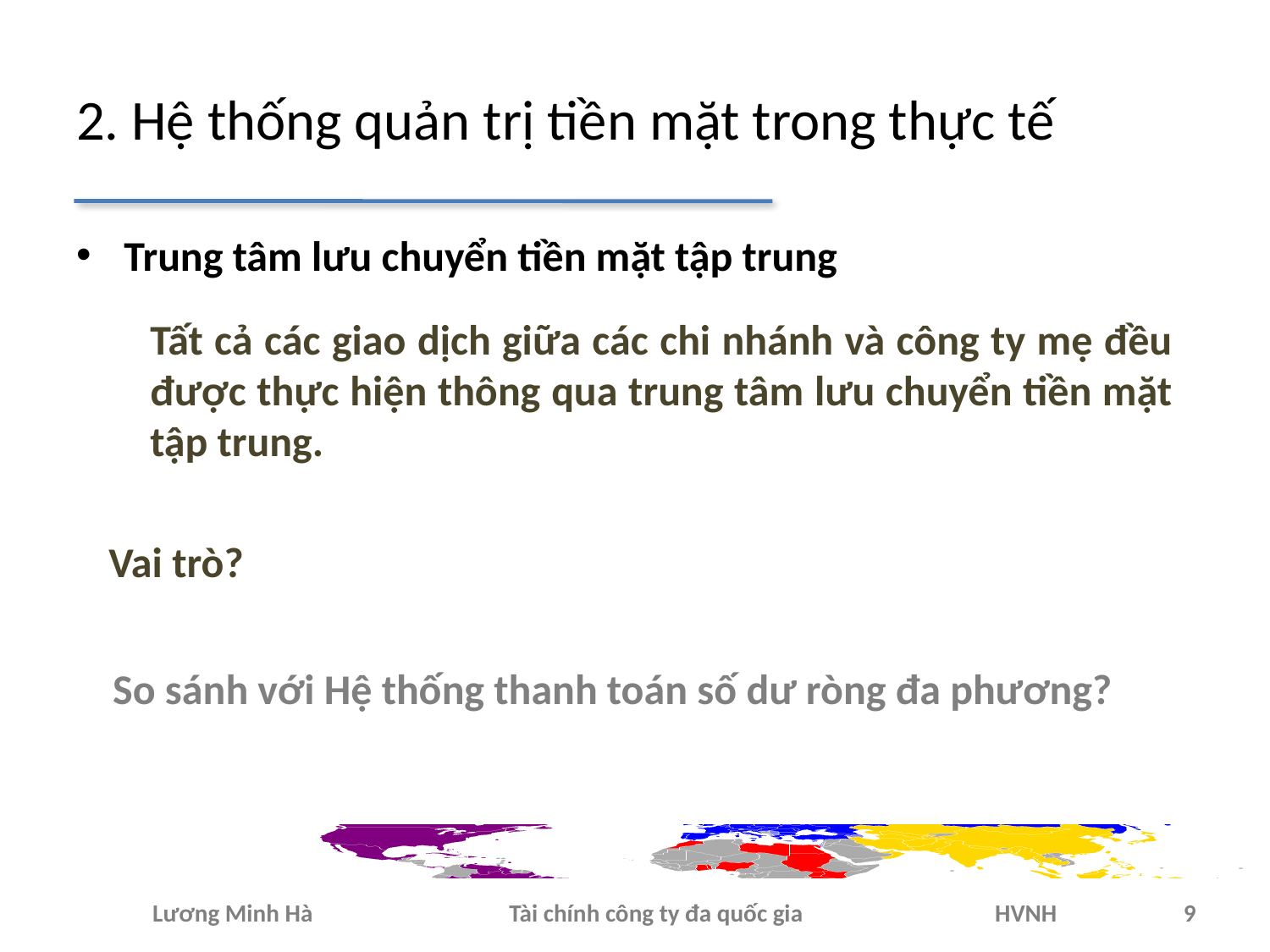

# 2. Hệ thống quản trị tiền mặt trong thực tế
Trung tâm lưu chuyển tiền mặt tập trung
Tất cả các giao dịch giữa các chi nhánh và công ty mẹ đều được thực hiện thông qua trung tâm lưu chuyển tiền mặt tập trung.
Vai trò?
So sánh với Hệ thống thanh toán số dư ròng đa phương?